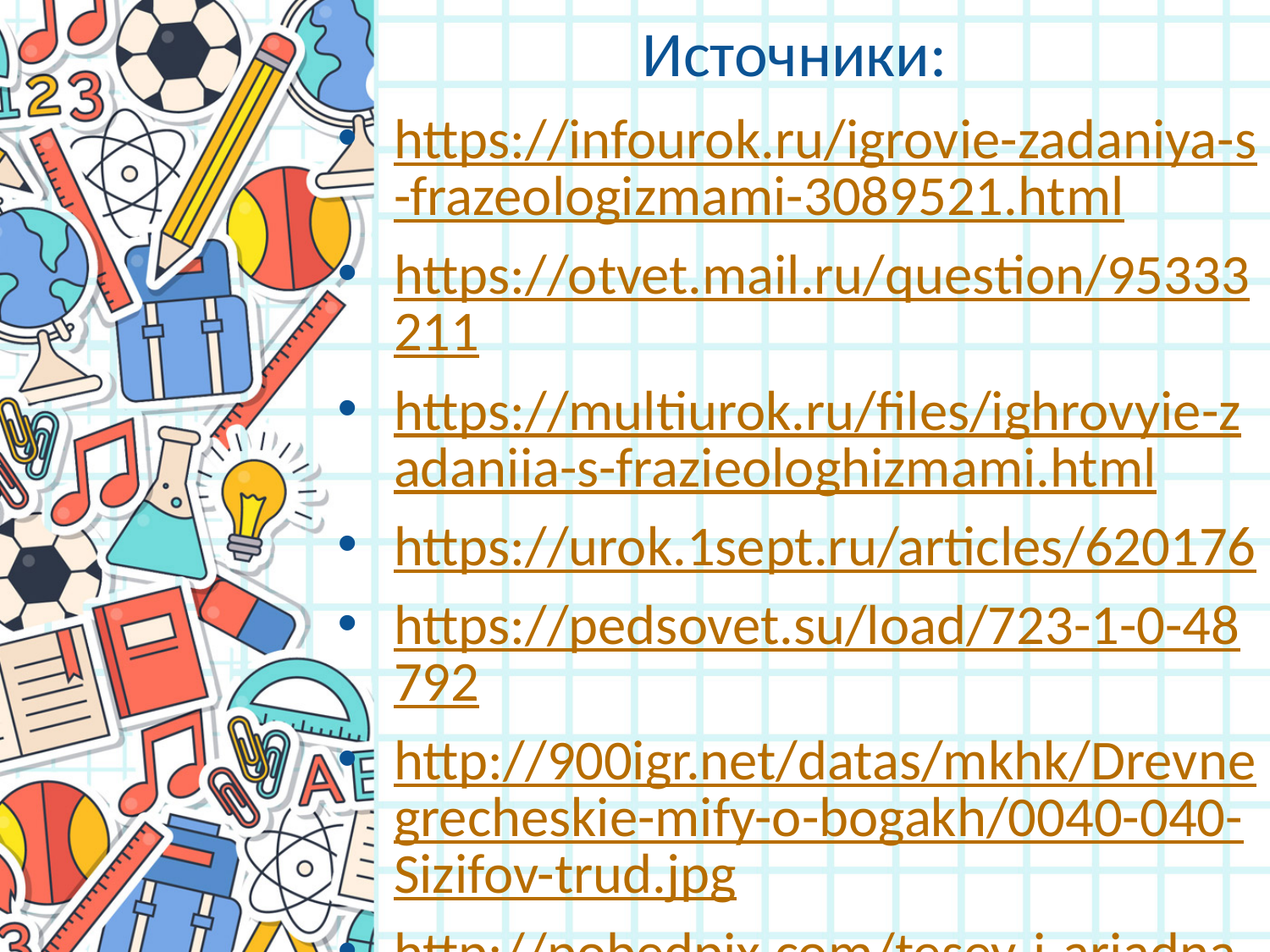

# Источники:
https://infourok.ru/igrovie-zadaniya-s-frazeologizmami-3089521.html
https://otvet.mail.ru/question/95333211
https://multiurok.ru/files/ighrovyie-zadaniia-s-frazieologhizmami.html
https://urok.1sept.ru/articles/620176
https://pedsovet.su/load/723-1-0-48792
http://900igr.net/datas/mkhk/Drevnegrecheskie-mify-o-bogakh/0040-040-Sizifov-trud.jpg
http://pobedpix.com/tesey-i-ariadna-kartinki
 http://pixelbrush.ru/2013/08/19/house-and-lodge-dom-i-domik-nabor-elementov-dlya-kollazhey.html
 http://www.good-